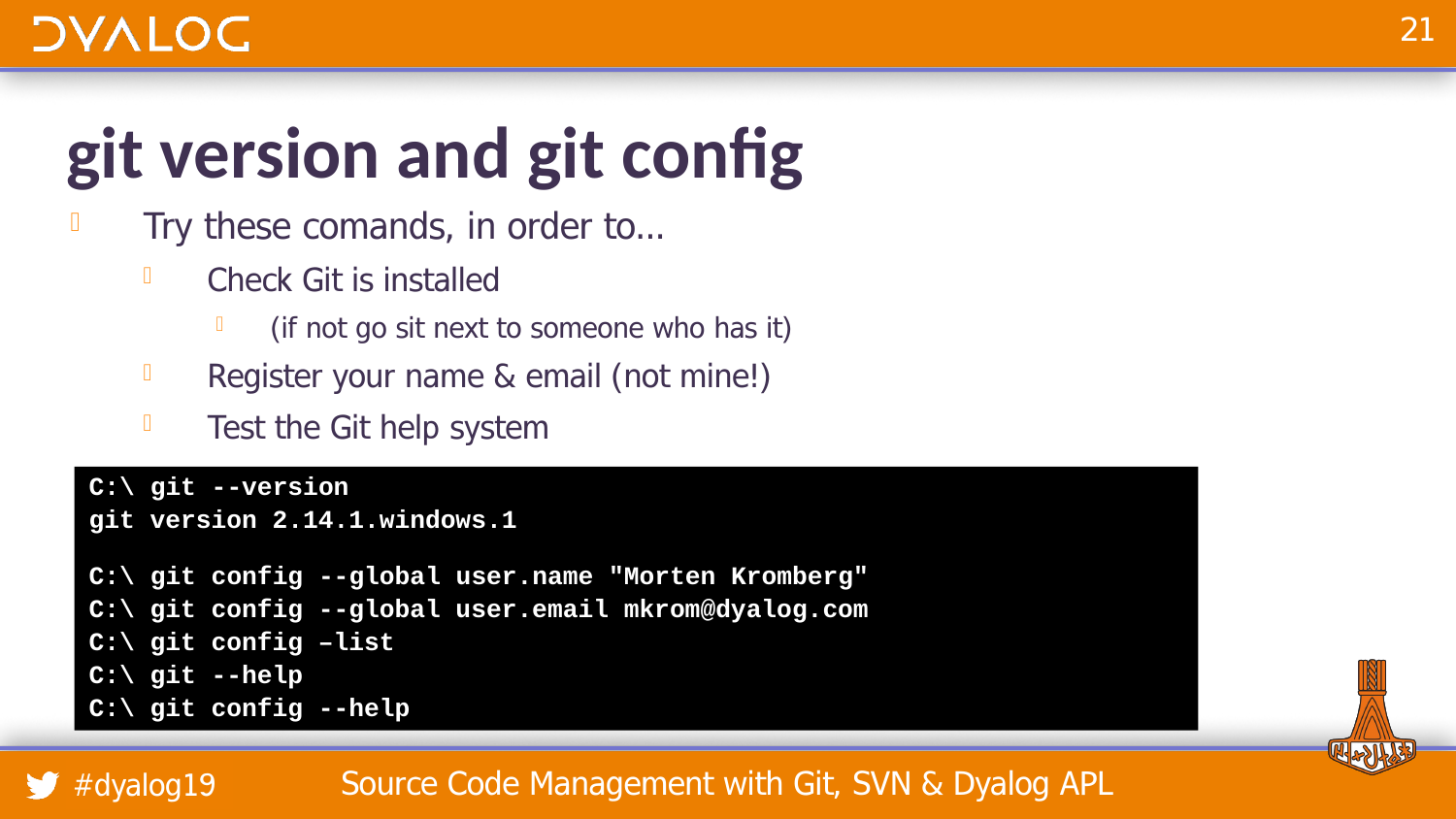

# git version and git config
Try these comands, in order to…
Check Git is installed
(if not go sit next to someone who has it)
Register your name & email (not mine!)
Test the Git help system
C:\ git --version
git version 2.14.1.windows.1
C:\ git config --global user.name "Morten Kromberg"
C:\ git config --global user.email mkrom@dyalog.com
C:\ git config –list
C:\ git --help
C:\ git config --help